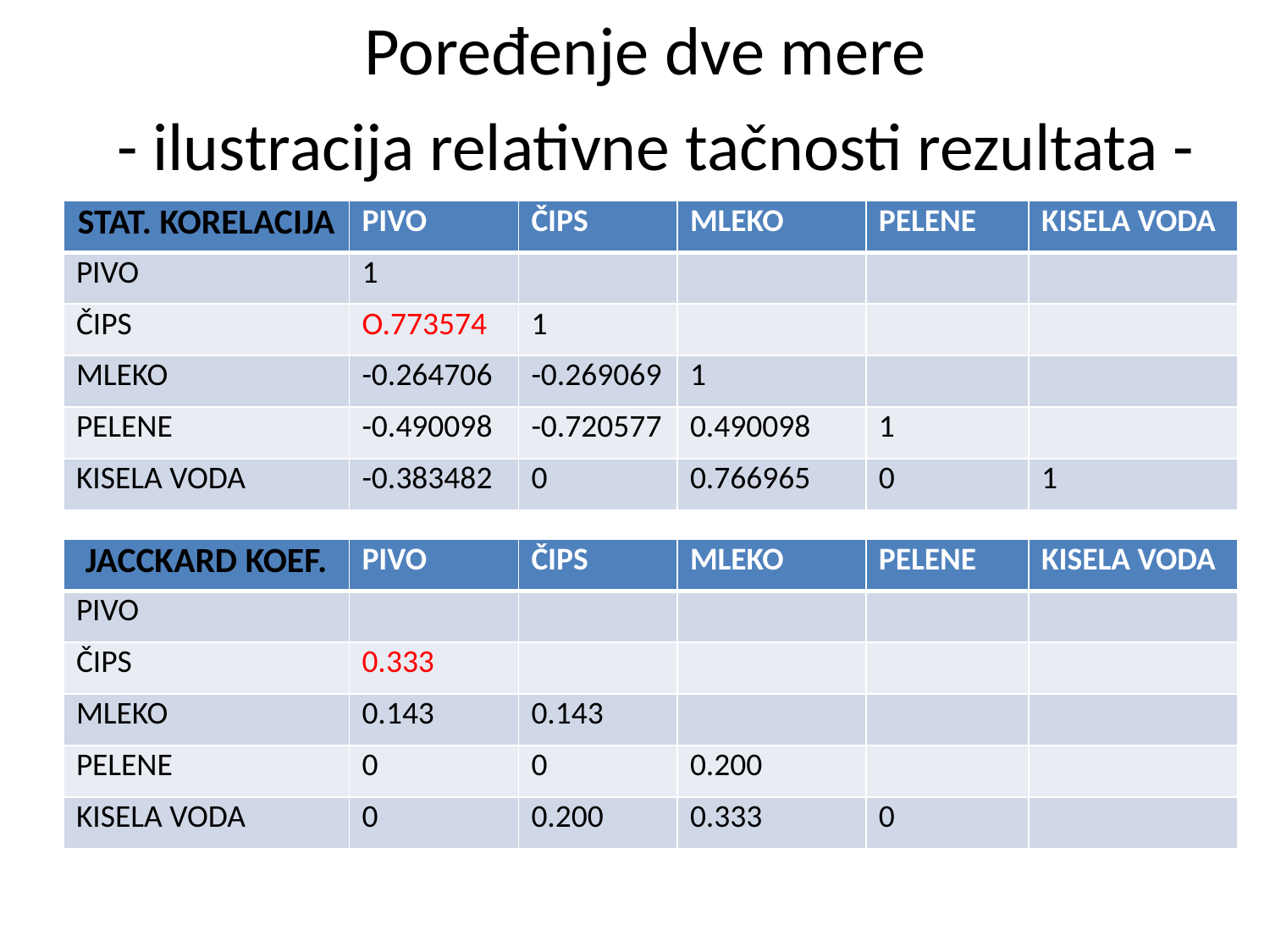

# Poređenje dve mere
- ilustracija relativne tačnosti rezultata -
| STAT. KORELACIJA | PIVO | ČIPS | MLEKO | PELENE | KISELA VODA |
| --- | --- | --- | --- | --- | --- |
| PIVO | 1 |  |  |  |  |
| ČIPS | O.773574 | 1 |  |  |  |
| MLEKO | -0.264706 | -0.269069 | 1 |  |  |
| PELENE | -0.490098 | -0.720577 | 0.490098 | 1 |  |
| KISELA VODA | -0.383482 | 0 | 0.766965 | 0 | 1 |

| JACCKARD KOEF. | PIVO | ČIPS | MLEKO | PELENE | KISELA VODA |
| --- | --- | --- | --- | --- | --- |
| PIVO |  |  |  |  |  |
| ČIPS | 0.333 |  |  |  |  |
| MLEKO | 0.143 | 0.143 |  |  |  |
| PELENE | 0 | 0 | 0.200 |  |  |
| KISELA VODA | 0 | 0.200 | 0.333 | 0 |  |